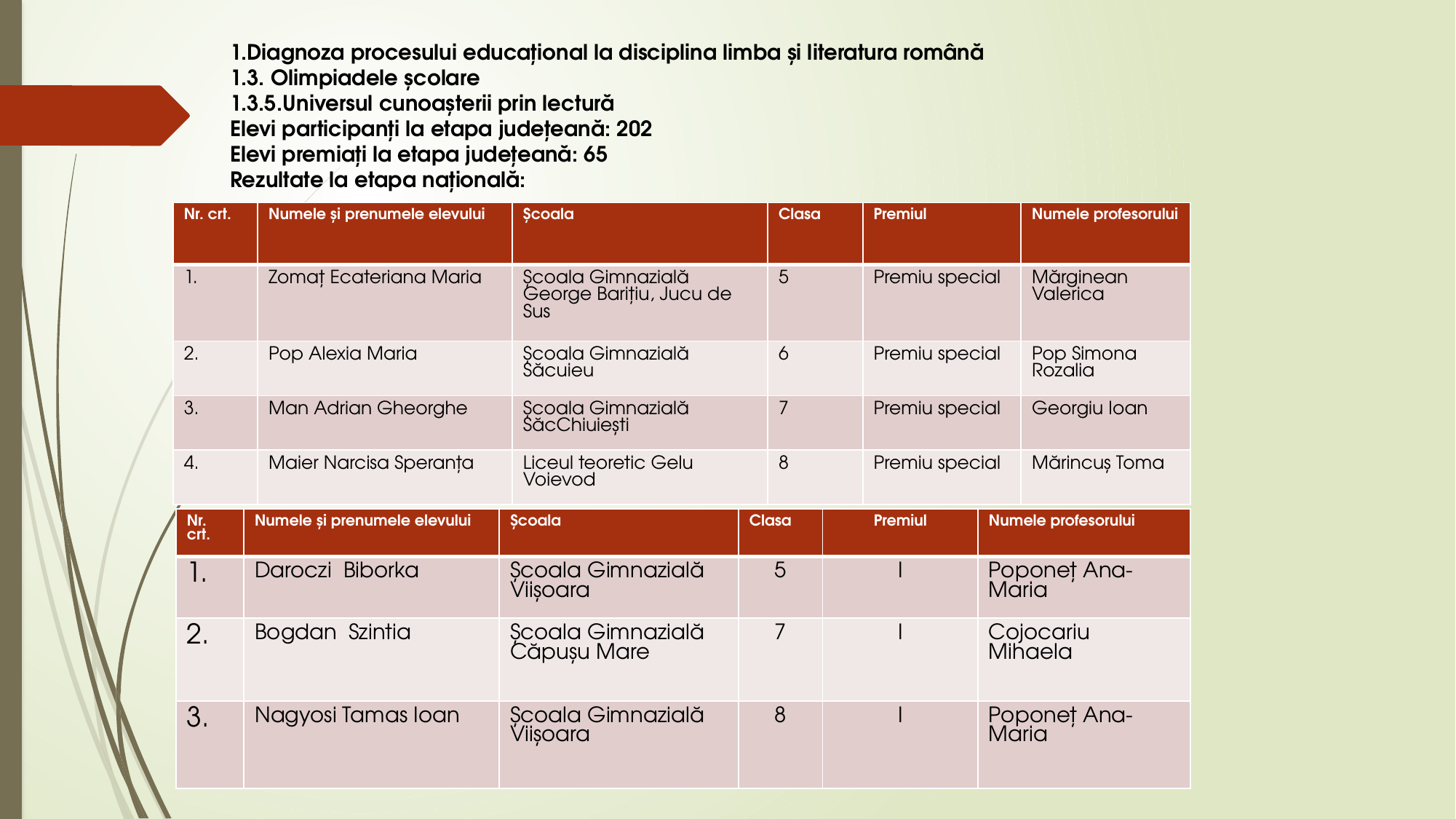

1.Diagnoza procesului educațional la disciplina limba și literatura română
1.3. Olimpiadele școlare
1.3.5.Universul cunoașterii prin lectură
Elevi participanți la etapa județeană: 202
Elevi premiați la etapa județeană: 65
Rezultate la etapa națională:

| Nr. crt. | Numele și prenumele elevului | Școala | Clasa | Premiul | Numele profesorului |
| --- | --- | --- | --- | --- | --- |
| 1. | Zomaț Ecateriana Maria | Școala Gimnazială George Barițiu, Jucu de Sus | 5 | Premiu special | Mărginean Valerica |
| 2. | Pop Alexia Maria | Școala Gimnazială Săcuieu | 6 | Premiu special | Pop Simona Rozalia |
| 3. | Man Adrian Gheorghe | Școala Gimnazială SăcChiuiești | 7 | Premiu special | Georgiu Ioan |
| 4. | Maier Narcisa Speranța | Liceul teoretic Gelu Voievod | 8 | Premiu special | Mărincuș Toma |
| Nr. crt. | Numele și prenumele elevului | Școala | Clasa | Premiul | Numele profesorului |
| --- | --- | --- | --- | --- | --- |
| 1. | Daroczi Biborka | Școala Gimnazială Viișoara | 5 | I | Poponeț Ana-Maria |
| 2. | Bogdan Szintia | Școala Gimnazială Căpușu Mare | 7 | I | Cojocariu Mihaela |
| 3. | Nagyosi Tamas Ioan | Școala Gimnazială Viișoara | 8 | I | Poponeț Ana-Maria |